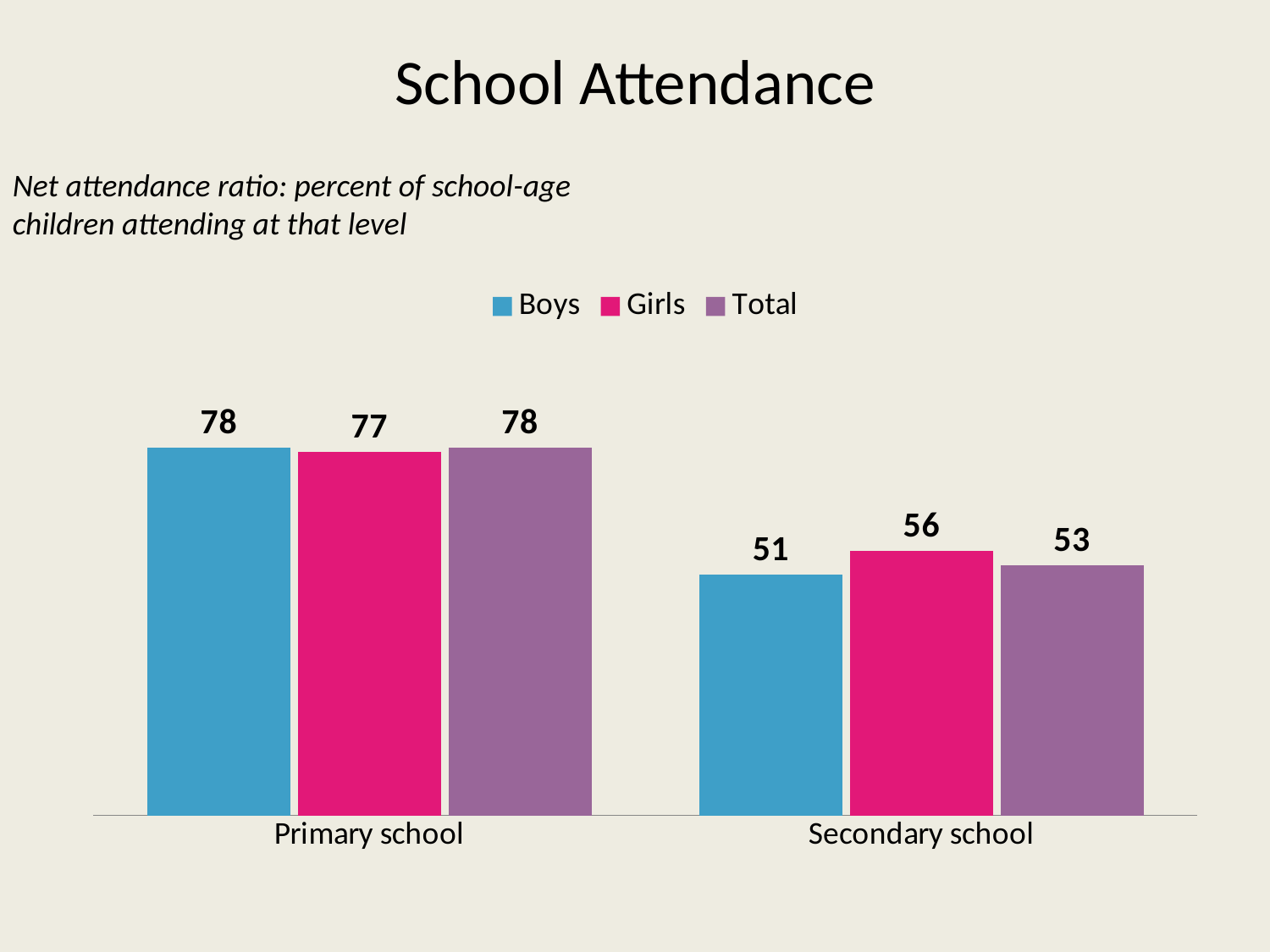

# School Attendance
Net attendance ratio: percent of school-age children attending at that level

### Chart

| Category | Boys | Girls | Total |
|---|---|---|---|
| Primary school | 78.0 | 77.0 | 78.0 |
| Secondary school | 51.0 | 56.0 | 53.0 |